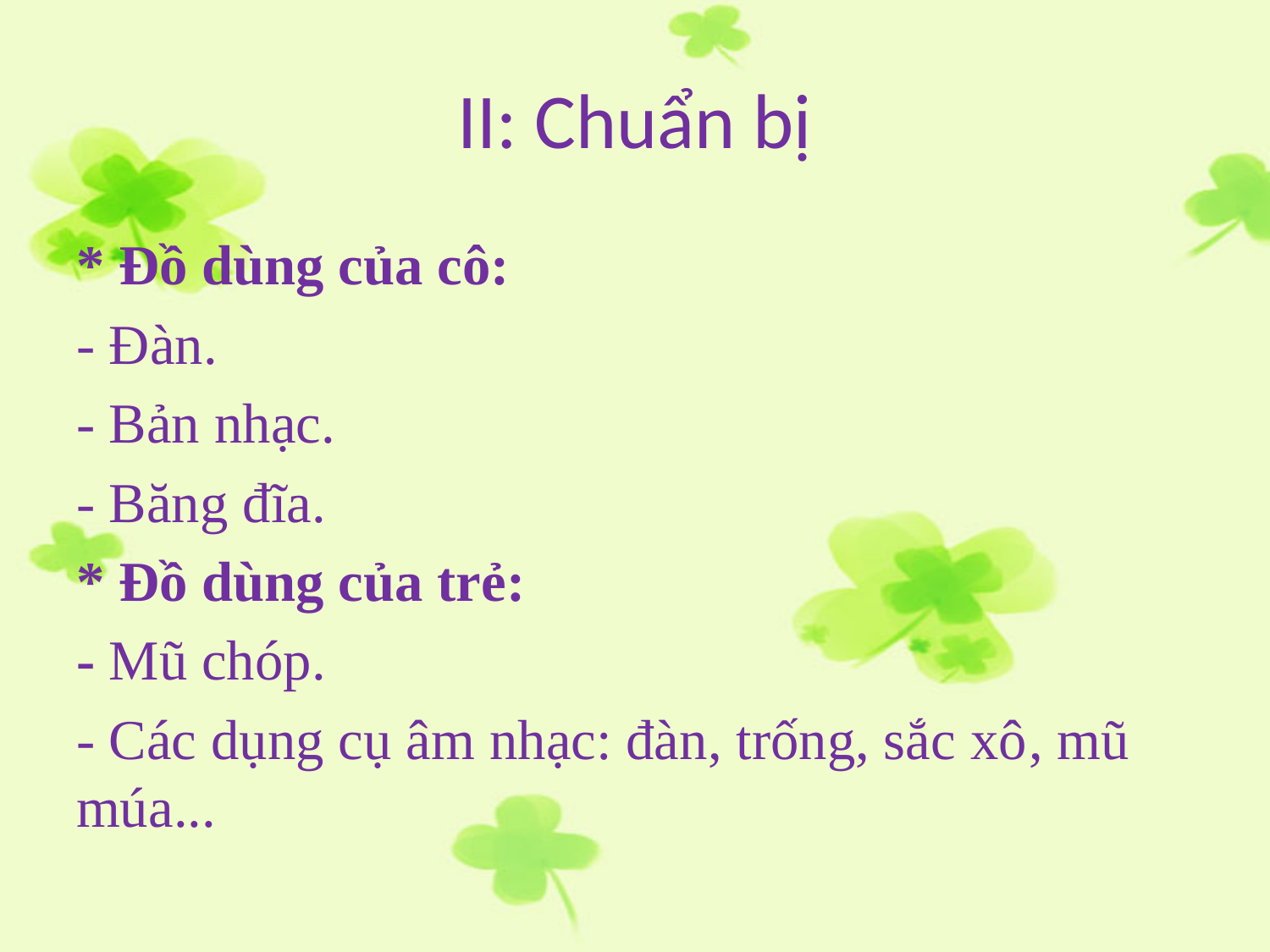

# II: Chuẩn bị
* Đồ dùng của cô:
- Đàn.
- Bản nhạc.
- Băng đĩa.
* Đồ dùng của trẻ:
- Mũ chóp.
- Các dụng cụ âm nhạc: đàn, trống, sắc xô, mũ múa...